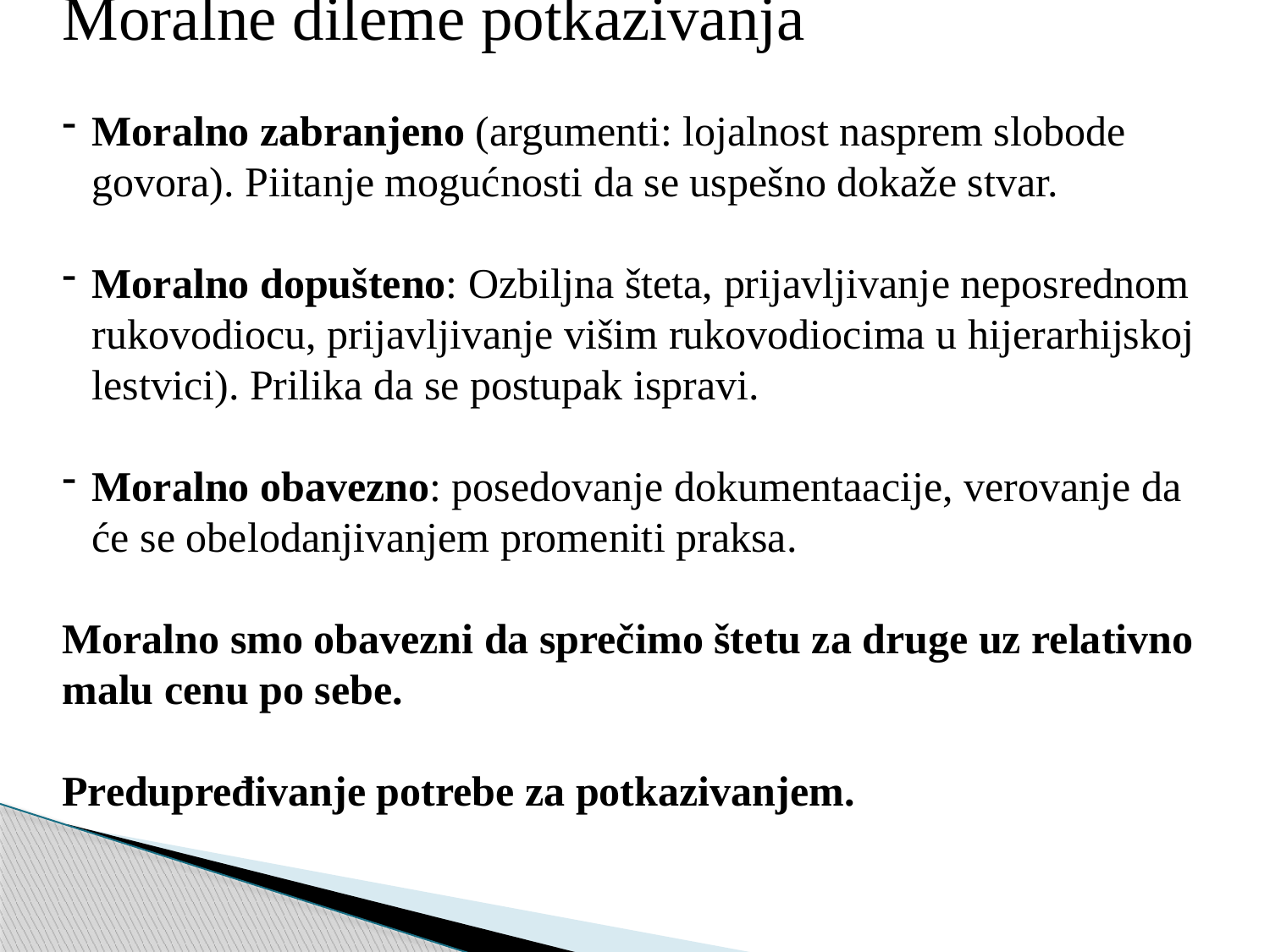

Moralne dileme potkazivanja

Moralno zabranjeno (argumenti: lojalnost nasprem slobode govora). Piitanje mogućnosti da se uspešno dokaže stvar.

Moralno dopušteno: Ozbiljna šteta, prijavljivanje neposrednom rukovodiocu, prijavljivanje višim rukovodiocima u hijerarhijskoj lestvici). Prilika da se postupak ispravi.

Moralno obavezno: posedovanje dokumentaacije, verovanje da će se obelodanjivanjem promeniti praksa.

Moralno smo obavezni da sprečimo štetu za druge uz relativno malu cenu po sebe.

Predupređivanje potrebe za potkazivanjem.